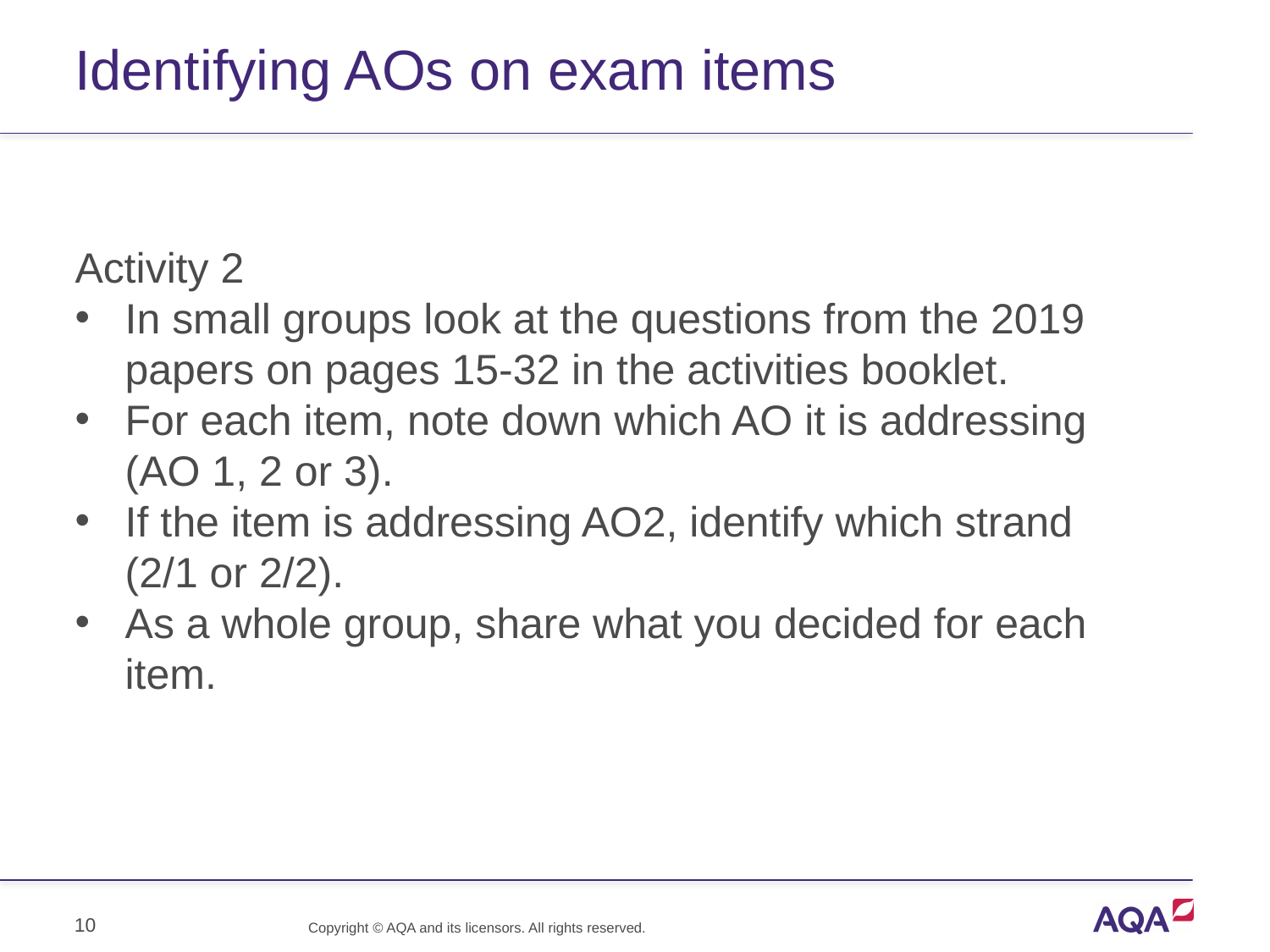

Identifying AOs on exam items
#
Activity 2
In small groups look at the questions from the 2019 papers on pages 15-32 in the activities booklet.
For each item, note down which AO it is addressing  (AO 1, 2 or 3).
If the item is addressing AO2, identify which strand   (2/1 or 2/2).
As a whole group, share what you decided for each item.

10
Copyright © AQA and its licensors. All rights reserved.